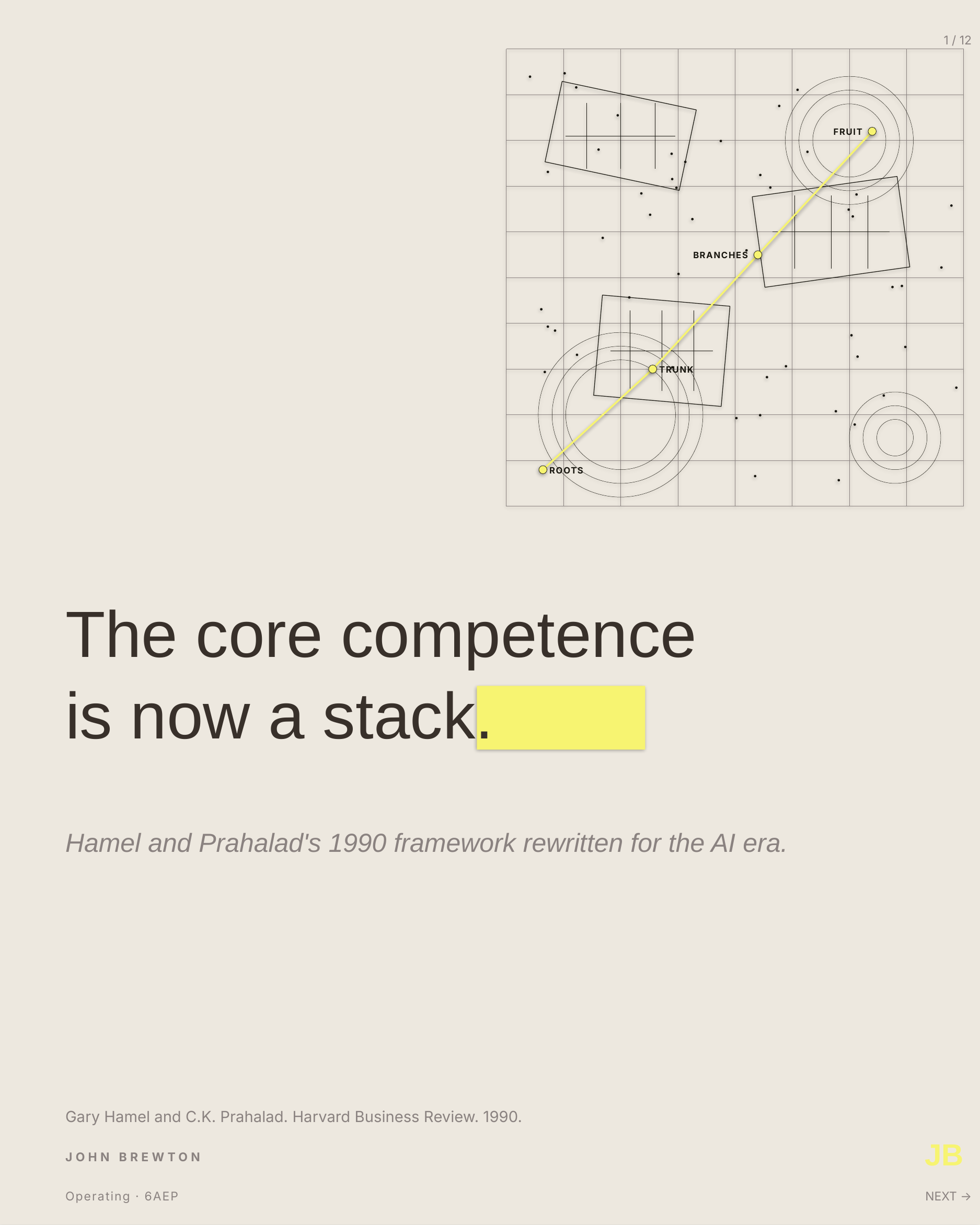

1 / 12

FRUIT

BRANCHES

TRUNK

ROOTS

The core competence
is now a stack.

Hamel and Prahalad's 1990 framework rewritten for the AI era.
Gary Hamel and C.K. Prahalad. Harvard Business Review. 1990.
JB
JOHN BREWTON
Operating · 6AEP
NEXT →